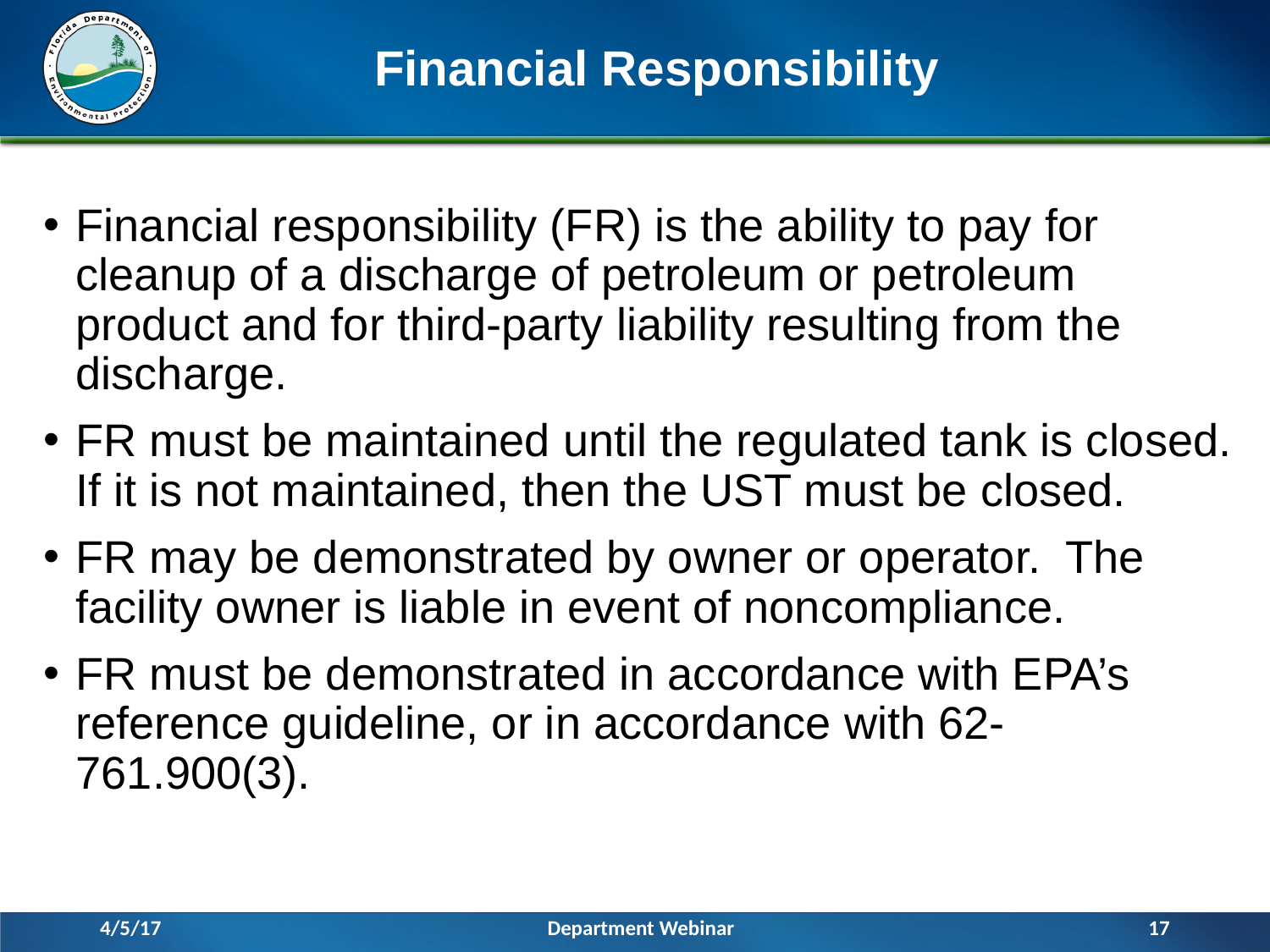

# Financial Responsibility
Financial responsibility (FR) is the ability to pay for cleanup of a discharge of petroleum or petroleum product and for third-party liability resulting from the discharge.
FR must be maintained until the regulated tank is closed. If it is not maintained, then the UST must be closed.
FR may be demonstrated by owner or operator.  The facility owner is liable in event of noncompliance.
FR must be demonstrated in accordance with EPA’s reference guideline, or in accordance with 62-761.900(3).

4/5/17
Department Webinar
17